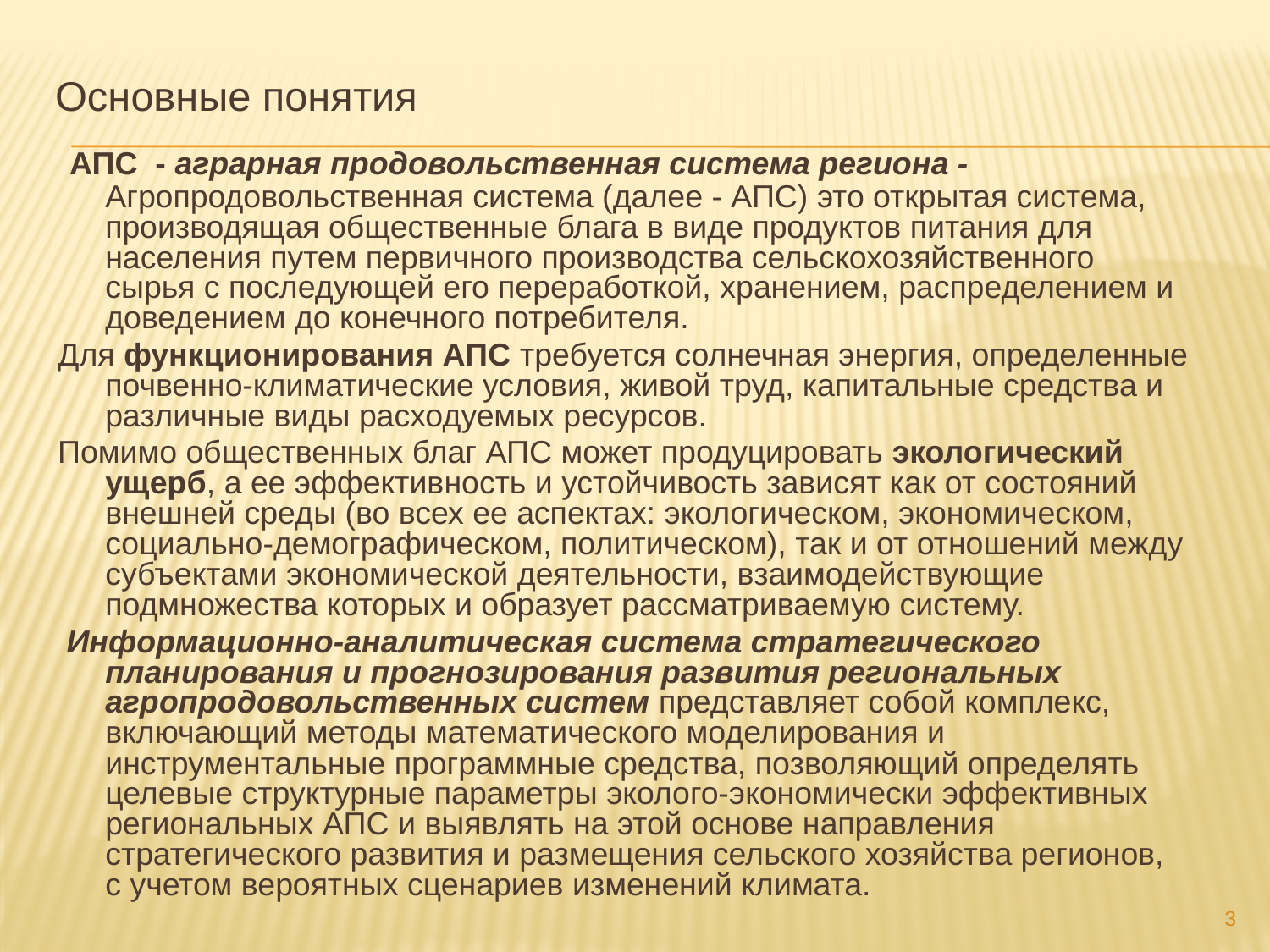

# Основные понятия
 АПС  - аграрная продовольственная система региона - Агропродовольственная система (далее - АПС) это открытая система, производящая общественные блага в виде продуктов питания для населения путем первичного производства сельскохозяйственного сырья с последующей его переработкой, хранением, распределением и доведением до конечного потребителя.
Для функционирования АПС требуется солнечная энергия, определенные почвенно-климатические условия, живой труд, капитальные средства и различные виды расходуемых ресурсов.
Помимо общественных благ АПС может продуцировать экологический ущерб, а ее эффективность и устойчивость зависят как от состояний внешней среды (во всех ее аспектах: экологическом, экономическом,  социально-демографическом, политическом), так и от отношений между субъектами экономической деятельности, взаимодействующие подмножества которых и образует рассматриваемую систему.
 Информационно-аналитическая система стратегического планирования и прогнозирования развития региональных агропродовольственных систем представляет собой комплекс, включающий методы математического моделирования и инструментальные программные средства, позволяющий определять целевые структурные параметры эколого-экономически эффективных региональных АПС и выявлять на этой основе направления стратегического развития и размещения сельского хозяйства регионов,  с учетом вероятных сценариев изменений климата.

3